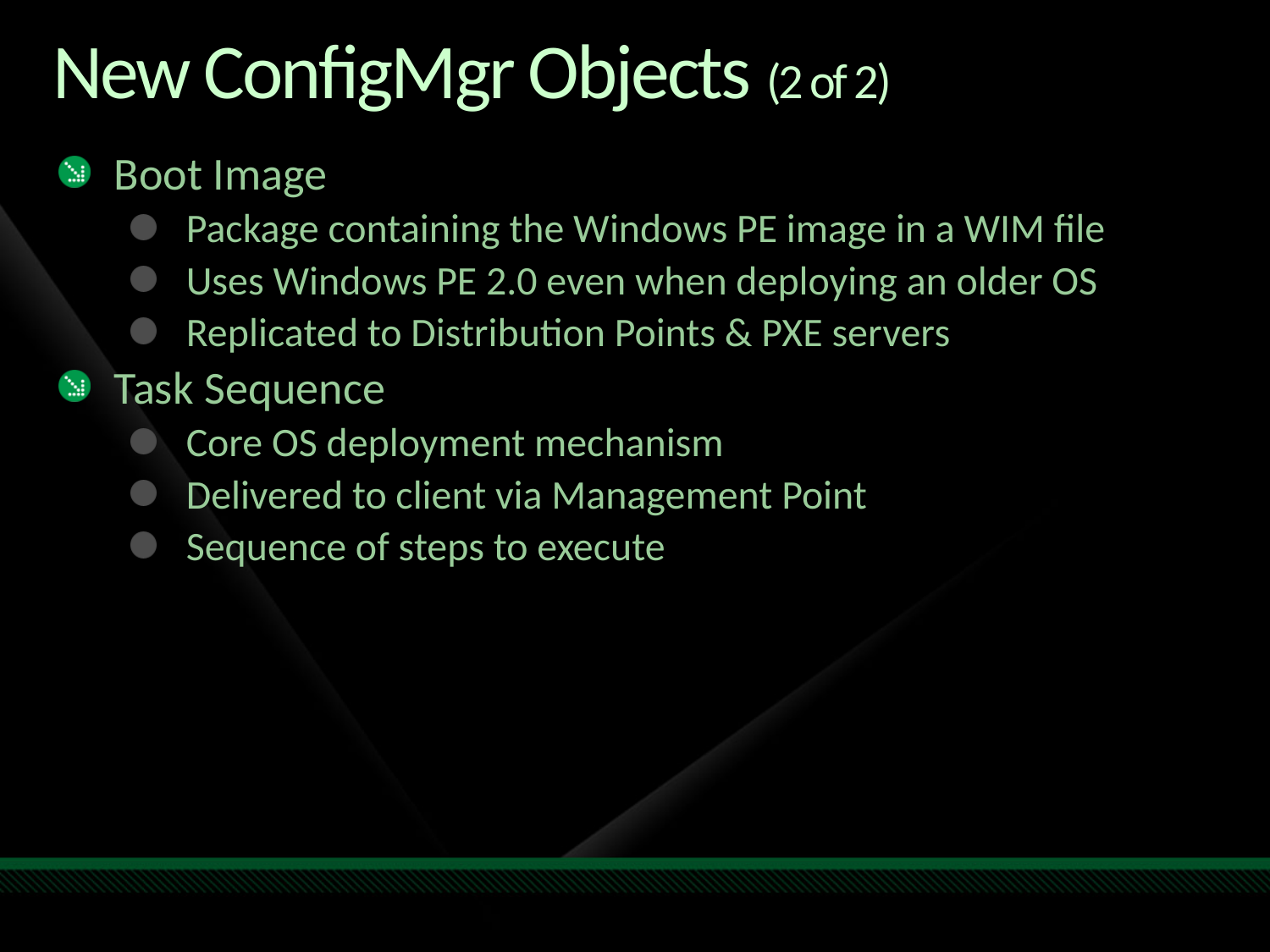

# New ConfigMgr Objects (2 of 2)
Boot Image
Package containing the Windows PE image in a WIM file
Uses Windows PE 2.0 even when deploying an older OS
Replicated to Distribution Points & PXE servers
Task Sequence
Core OS deployment mechanism
Delivered to client via Management Point
Sequence of steps to execute